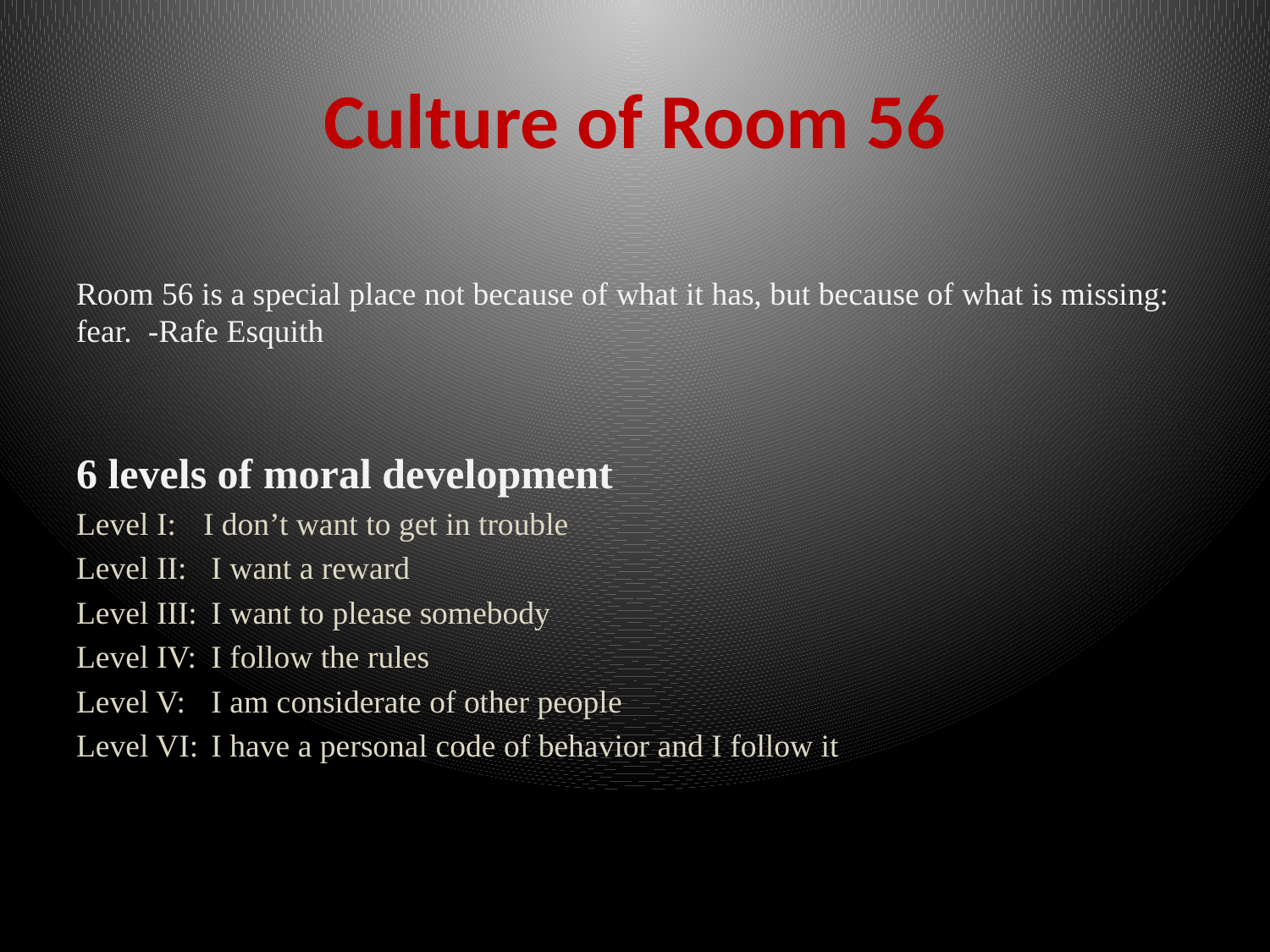

# Culture of Room 56

Room 56 is a special place not because of what it has, but because of what is missing: fear.  -Rafe Esquith

6 levels of moral development
Level I: 	I don’t want to get in trouble
Level II:	 I want a reward
Level III:	 I want to please somebody
Level IV:	 I follow the rules
Level V:	 I am considerate of other people
Level VI:	 I have a personal code of behavior and I follow it